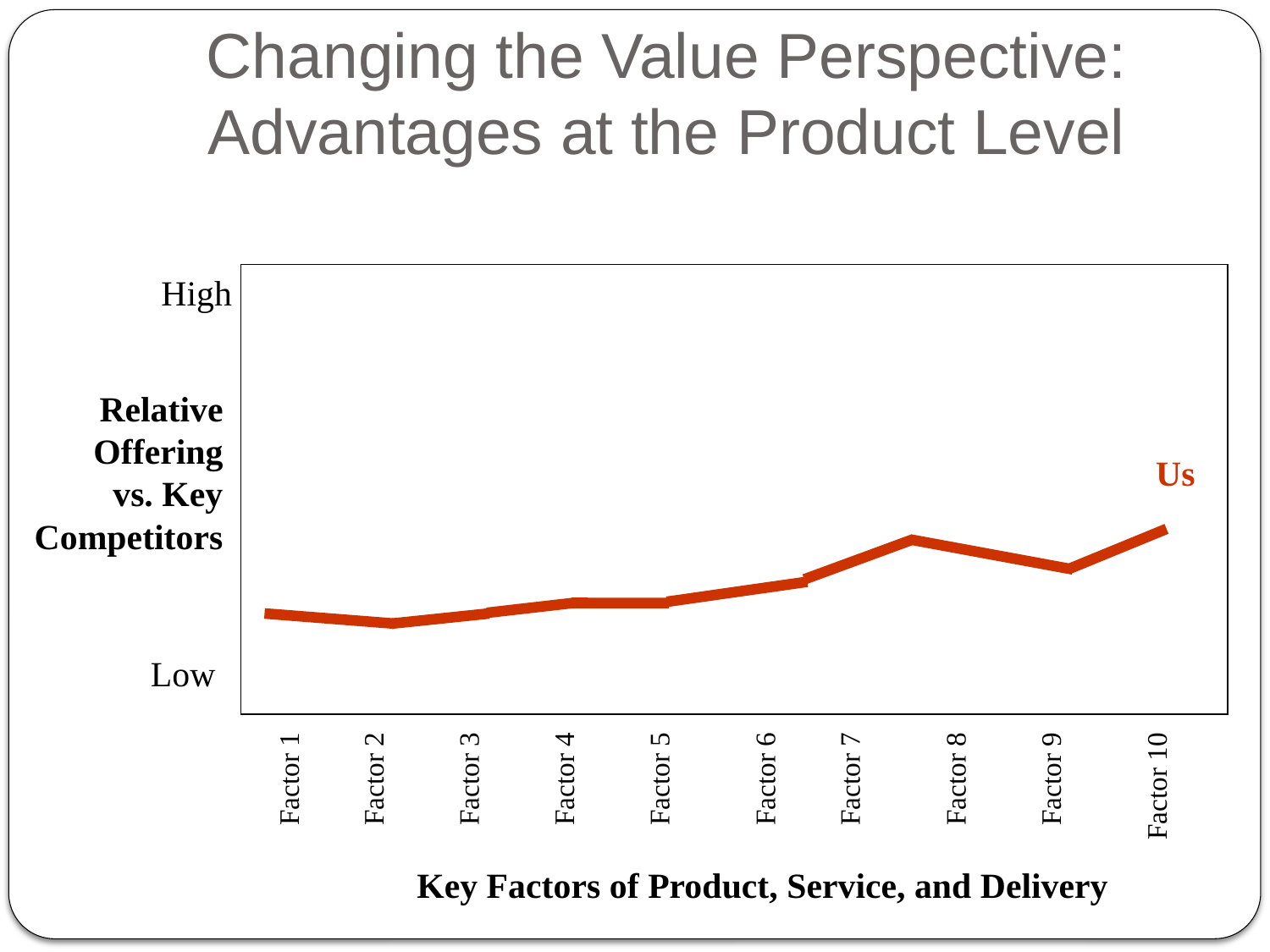

# Changing the Value Perspective: Advantages at the Product Level
High

Relative
Offering
vs. Key
Competitors
Us

Low
Factor 1
Factor 8
Factor 9
Factor 2
Factor 3
Factor 4
Factor 5
Factor 6
Factor 7
Factor 10
Key Factors of Product, Service, and Delivery